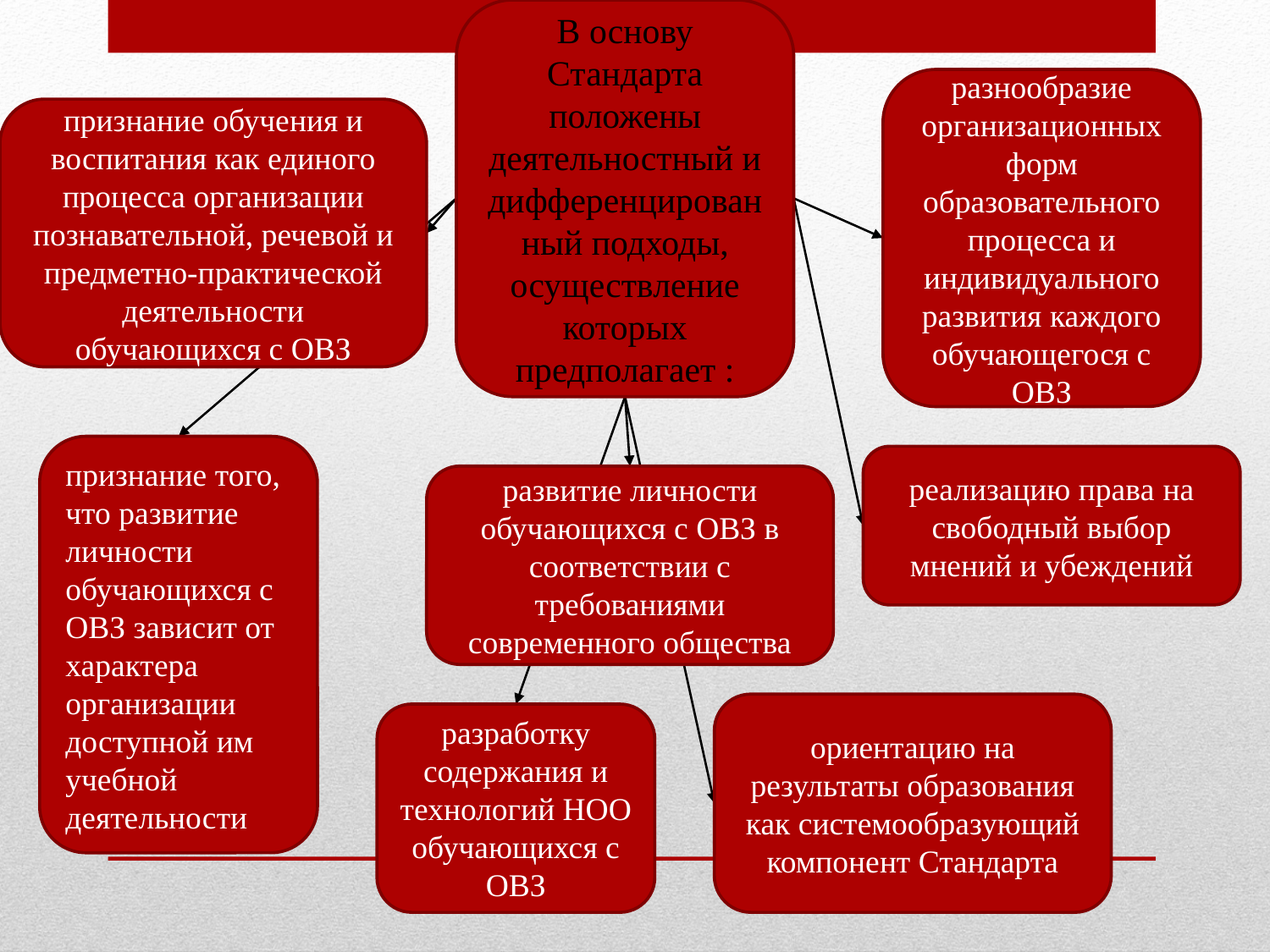

В основу Стандарта положены деятельностный и дифференцированный подходы, осуществление которых предполагает :
разнообразие организационных форм образовательного процесса и индивидуального развития каждого обучающегося с ОВЗ
признание обучения и воспитания как единого процесса организации познавательной, речевой и предметно-практической деятельности обучающихся с ОВЗ
признание того, что развитие личности обучающихся с ОВЗ зависит от характера организации доступной им учебной деятельности
реализацию права	на свободный выбор мнений и убеждений
развитие личности обучающихся с ОВЗ в соответствии с требованиями современного общества
ориентацию на результаты образования как системообразующий компонент Стандарта
разработку содержания и технологий НОО обучающихся с ОВЗ